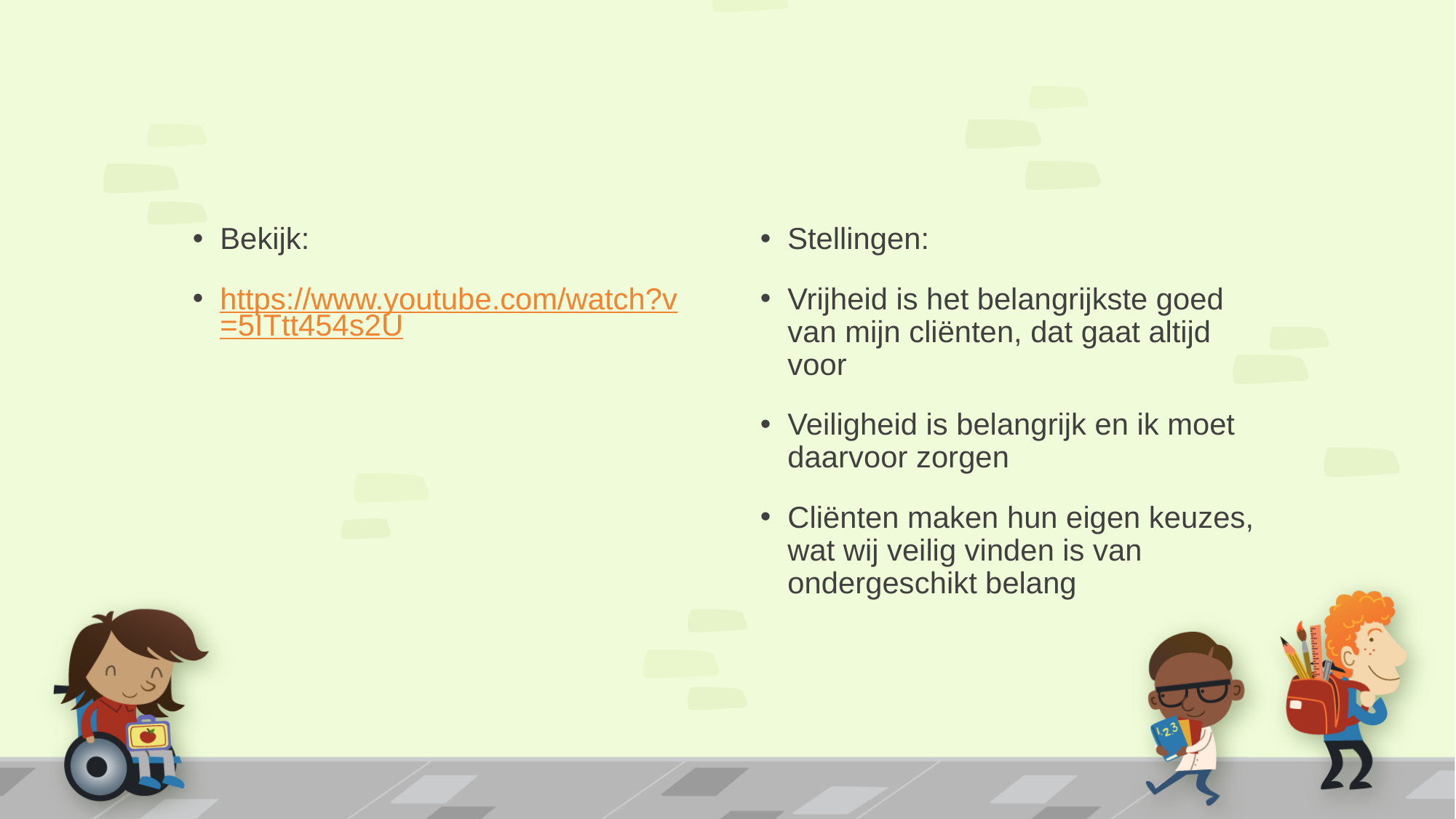

#
Bekijk:
https://www.youtube.com/watch?v=5ITtt454s2U
Stellingen:
Vrijheid is het belangrijkste goed van mijn cliënten, dat gaat altijd voor
Veiligheid is belangrijk en ik moet daarvoor zorgen
Cliënten maken hun eigen keuzes, wat wij veilig vinden is van ondergeschikt belang